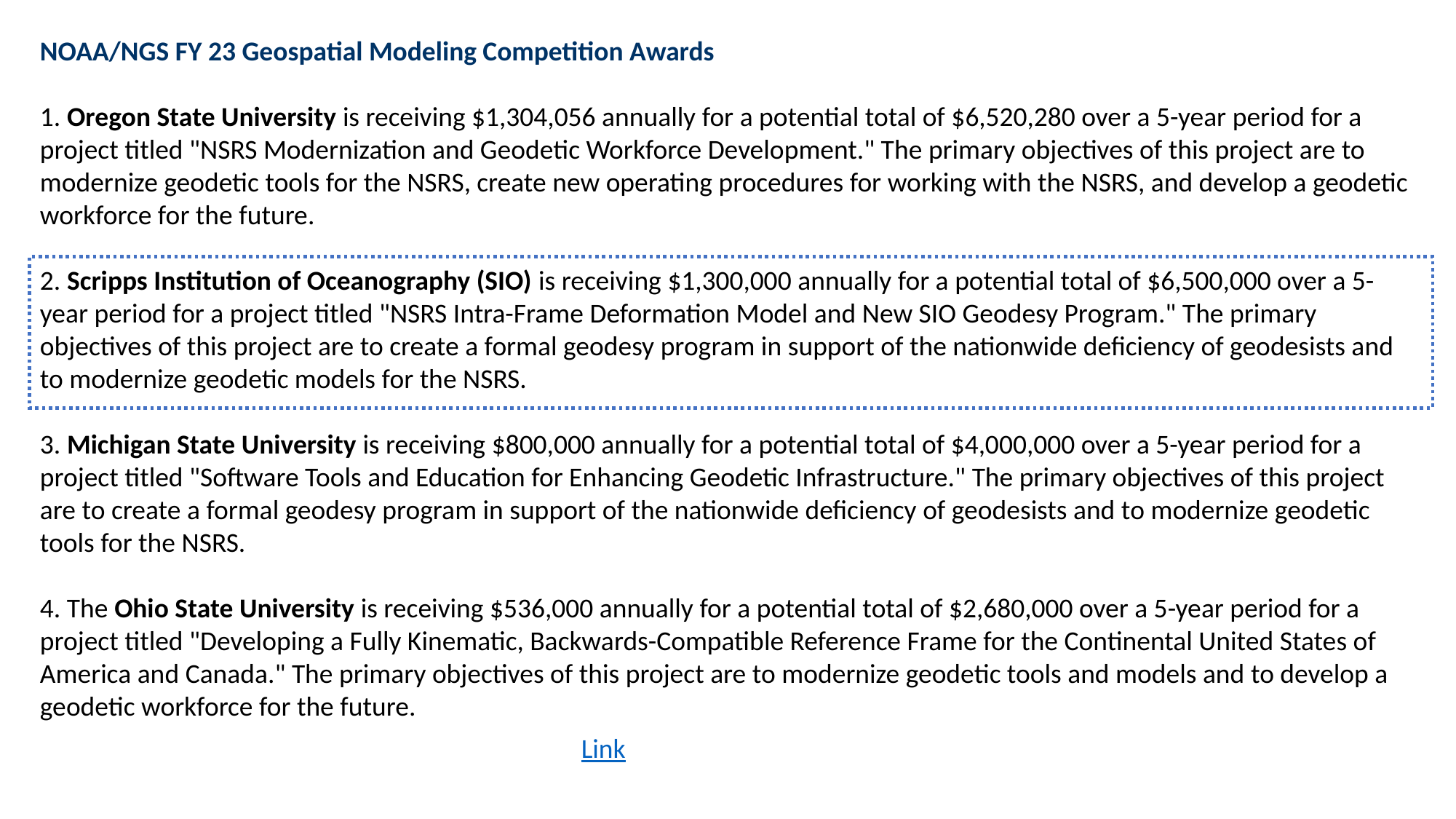

NOAA/NGS FY 23 Geospatial Modeling Competition Awards
1. Oregon State University is receiving $1,304,056 annually for a potential total of $6,520,280 over a 5-year period for a project titled "NSRS Modernization and Geodetic Workforce Development." The primary objectives of this project are to modernize geodetic tools for the NSRS, create new operating procedures for working with the NSRS, and develop a geodetic workforce for the future.
2. Scripps Institution of Oceanography (SIO) is receiving $1,300,000 annually for a potential total of $6,500,000 over a 5-year period for a project titled "NSRS Intra-Frame Deformation Model and New SIO Geodesy Program." The primary objectives of this project are to create a formal geodesy program in support of the nationwide deficiency of geodesists and to modernize geodetic models for the NSRS.
3. Michigan State University is receiving $800,000 annually for a potential total of $4,000,000 over a 5-year period for a project titled "Software Tools and Education for Enhancing Geodetic Infrastructure." The primary objectives of this project are to create a formal geodesy program in support of the nationwide deficiency of geodesists and to modernize geodetic tools for the NSRS.
4. The Ohio State University is receiving $536,000 annually for a potential total of $2,680,000 over a 5-year period for a project titled "Developing a Fully Kinematic, Backwards-Compatible Reference Frame for the Continental United States of America and Canada." The primary objectives of this project are to modernize geodetic tools and models and to develop a geodetic workforce for the future.

Link